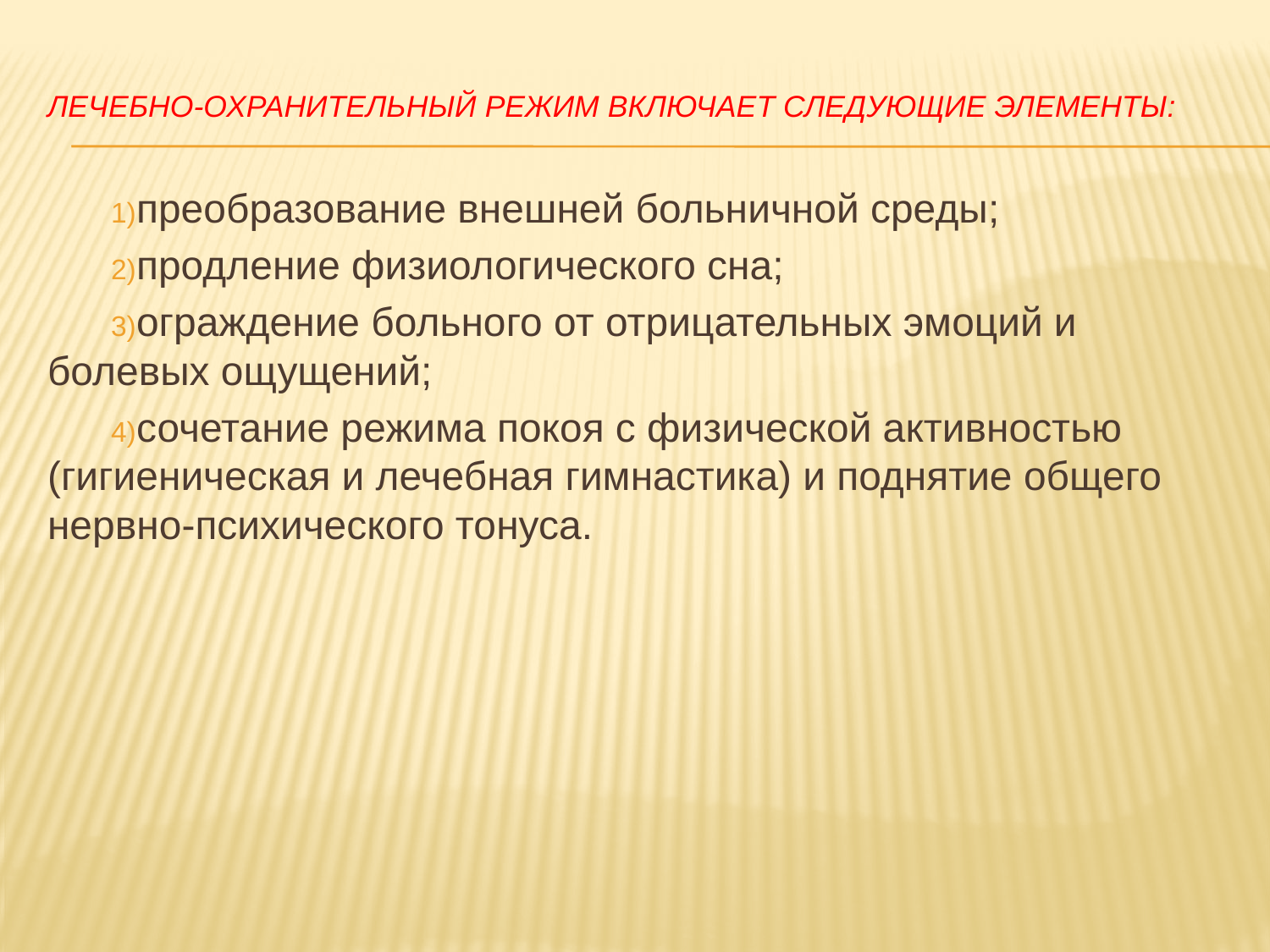

# Лечебно-охранительный режим включает следующие элементы:
преобразование внешней больничной среды;
продление физиологического сна;
ограждение больного от отрицательных эмоций и болевых ощущений;
сочетание режима покоя с физической активностью (гигиеническая и лечебная гимнастика) и поднятие общего нервно-психического тонуса.